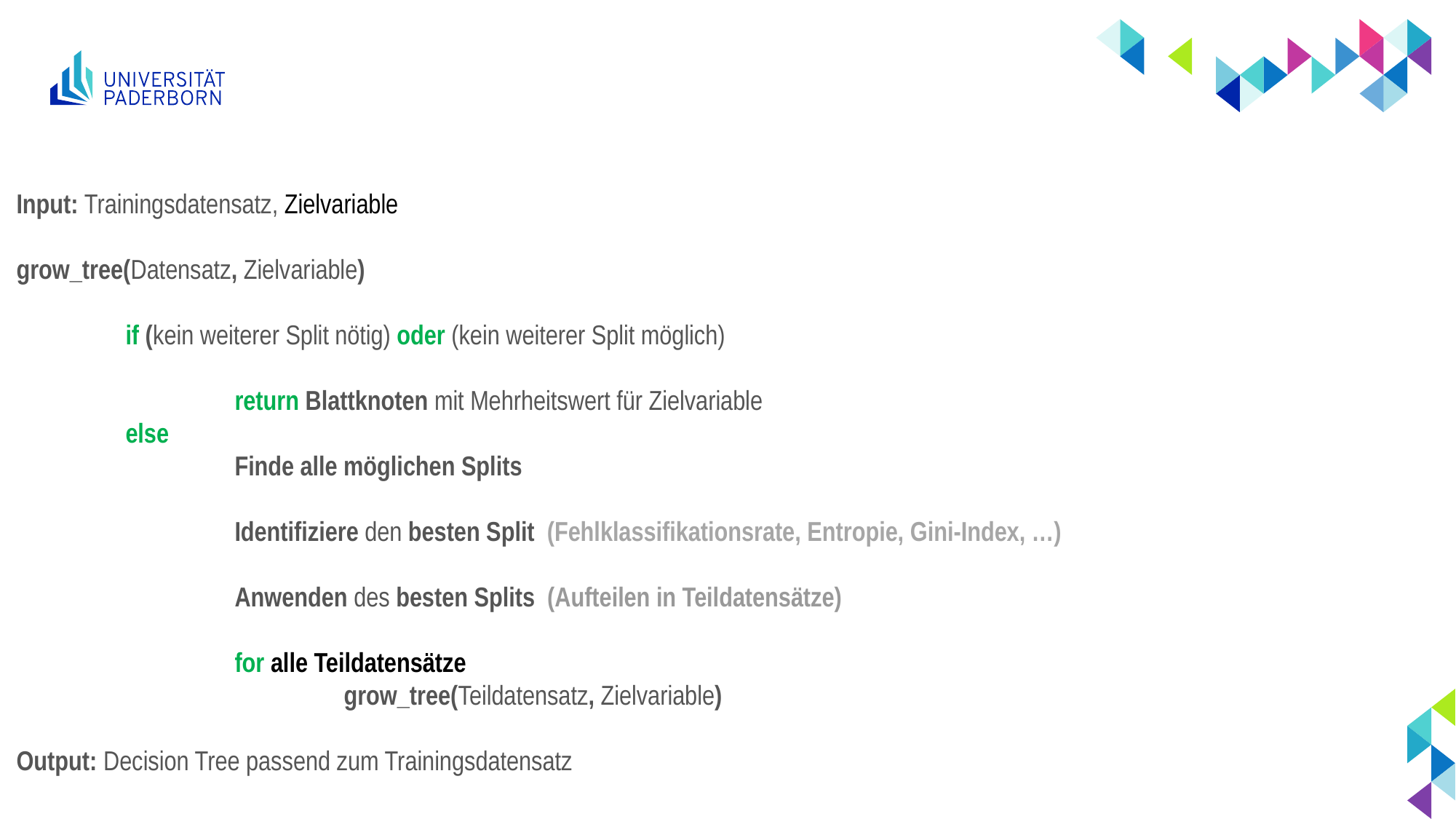

Input: Trainingsdatensatz, Zielvariable

grow_tree(Datensatz, Zielvariable)

	if (kein weiterer Split nötig) oder (kein weiterer Split möglich)

 		return Blattknoten mit Mehrheitswert für Zielvariable
 	else
 		Finde alle möglichen Splits

 		Identifiziere den besten Split  (Fehlklassifikationsrate, Entropie, Gini-Index, …)

 		Anwenden des besten Splits  (Aufteilen in Teildatensätze)

		for alle Teildatensätze
 			grow_tree(Teildatensatz, Zielvariable)

Output: Decision Tree passend zum Trainingsdatensatz